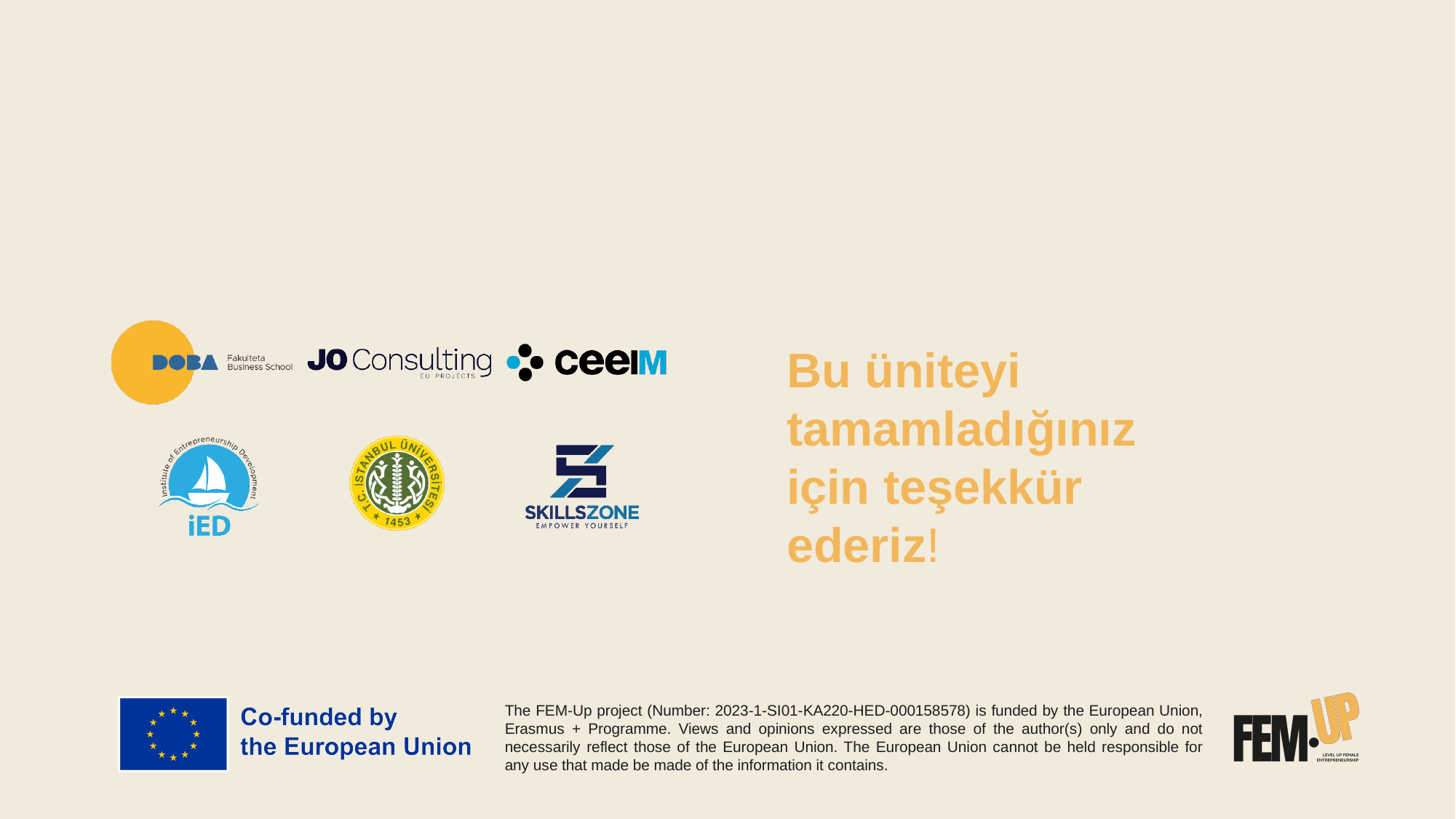

#
Bu üniteyi tamamladığınız için teşekkür ederiz!